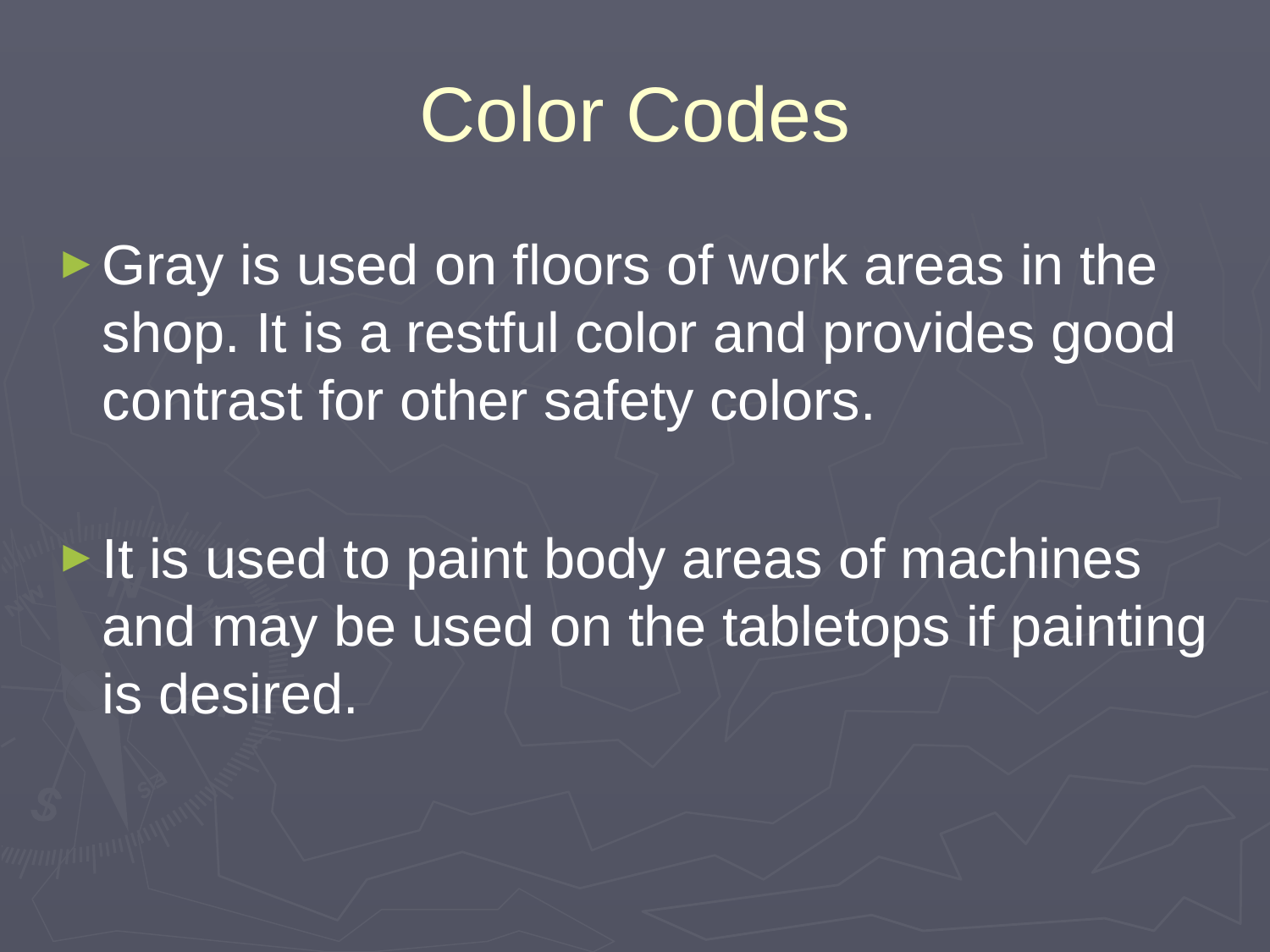

# Color Codes
Gray is used on floors of work areas in the shop. It is a restful color and provides good contrast for other safety colors.

It is used to paint body areas of machines and may be used on the tabletops if painting is desired.